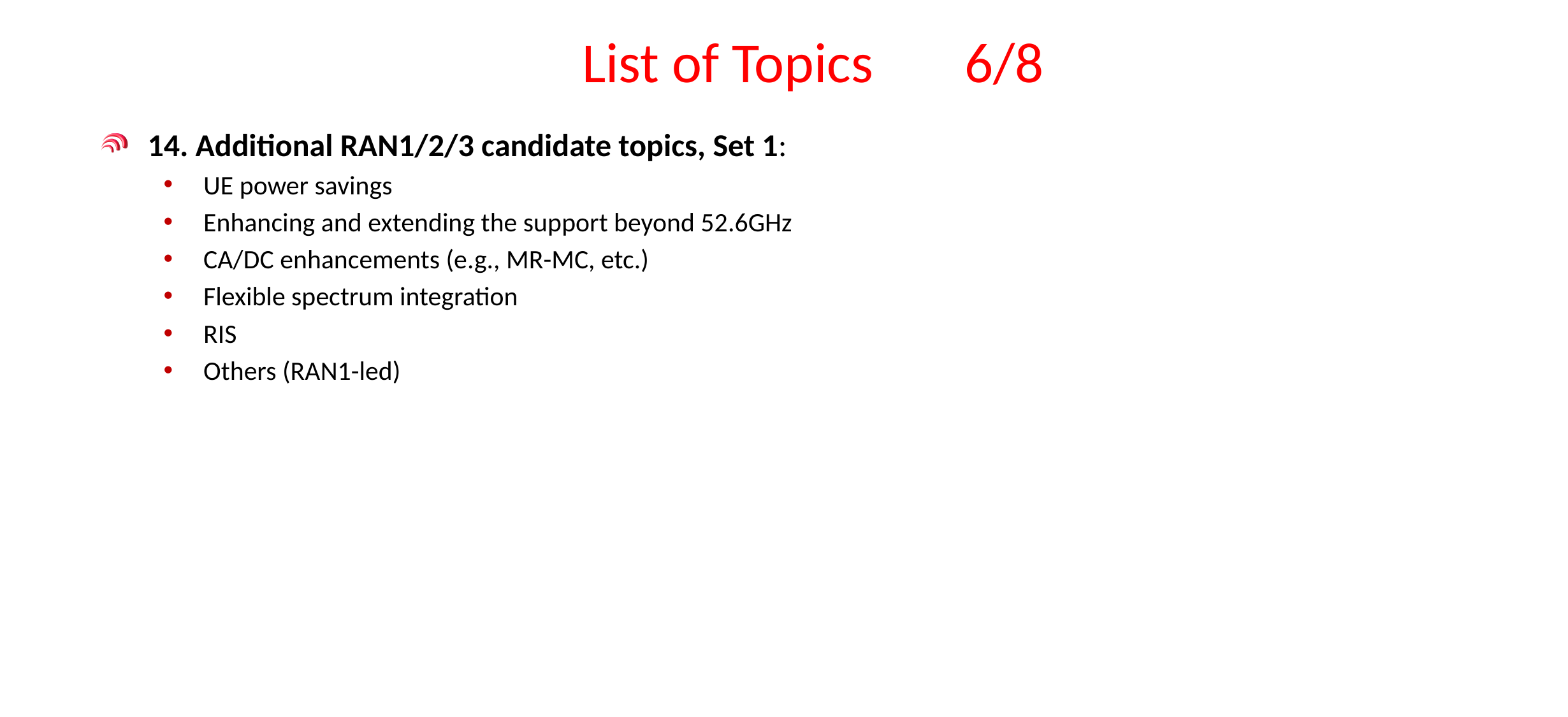

# List of Topics	6/8
14. Additional RAN1/2/3 candidate topics, Set 1:
UE power savings
Enhancing and extending the support beyond 52.6GHz
CA/DC enhancements (e.g., MR-MC, etc.)
Flexible spectrum integration
RIS
Others (RAN1-led)